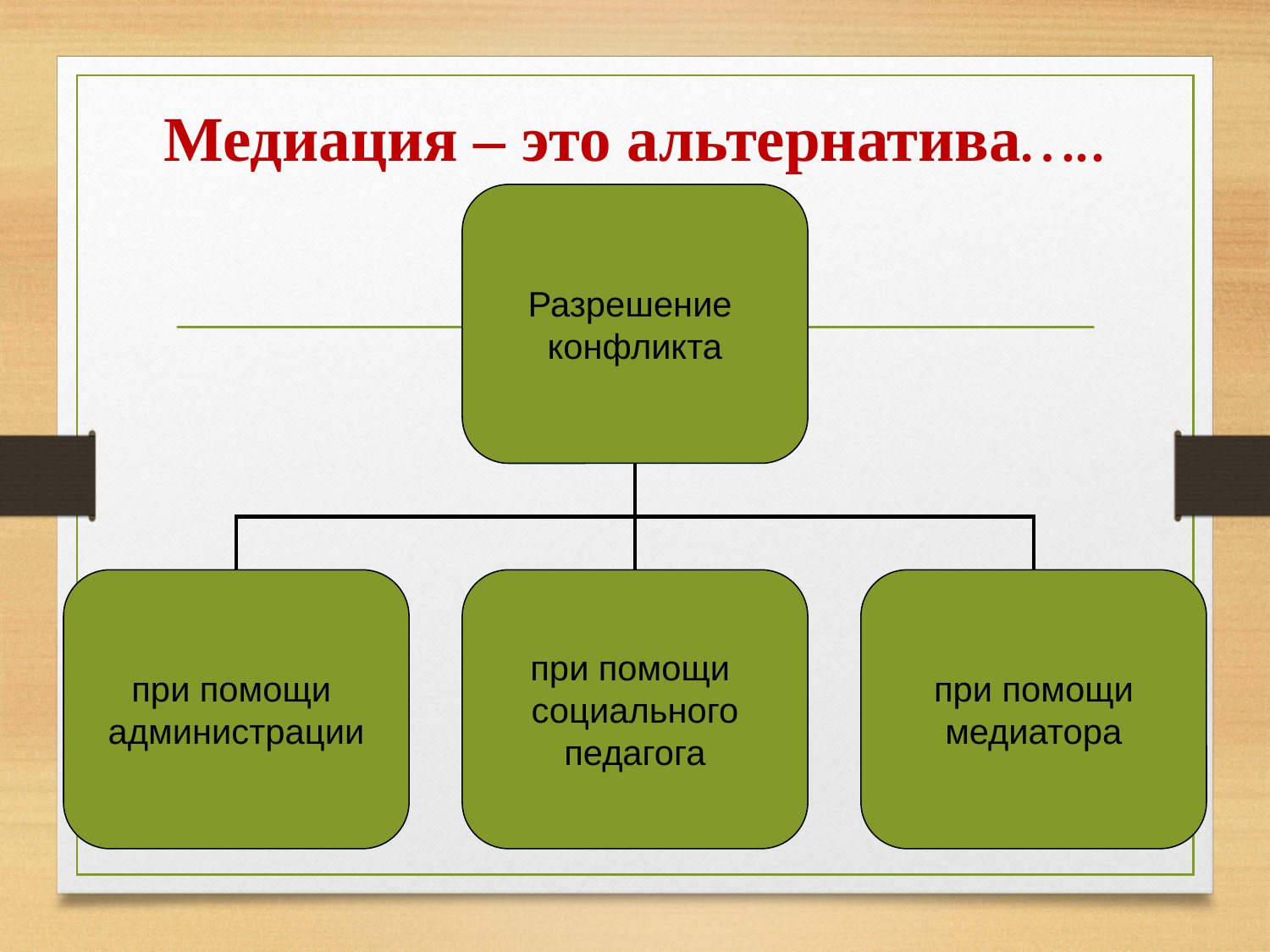

# Медиация – это альтернатива…..
Разрешение
конфликта
при помощи
администрации
при помощи
социального
педагога
при помощи
медиатора